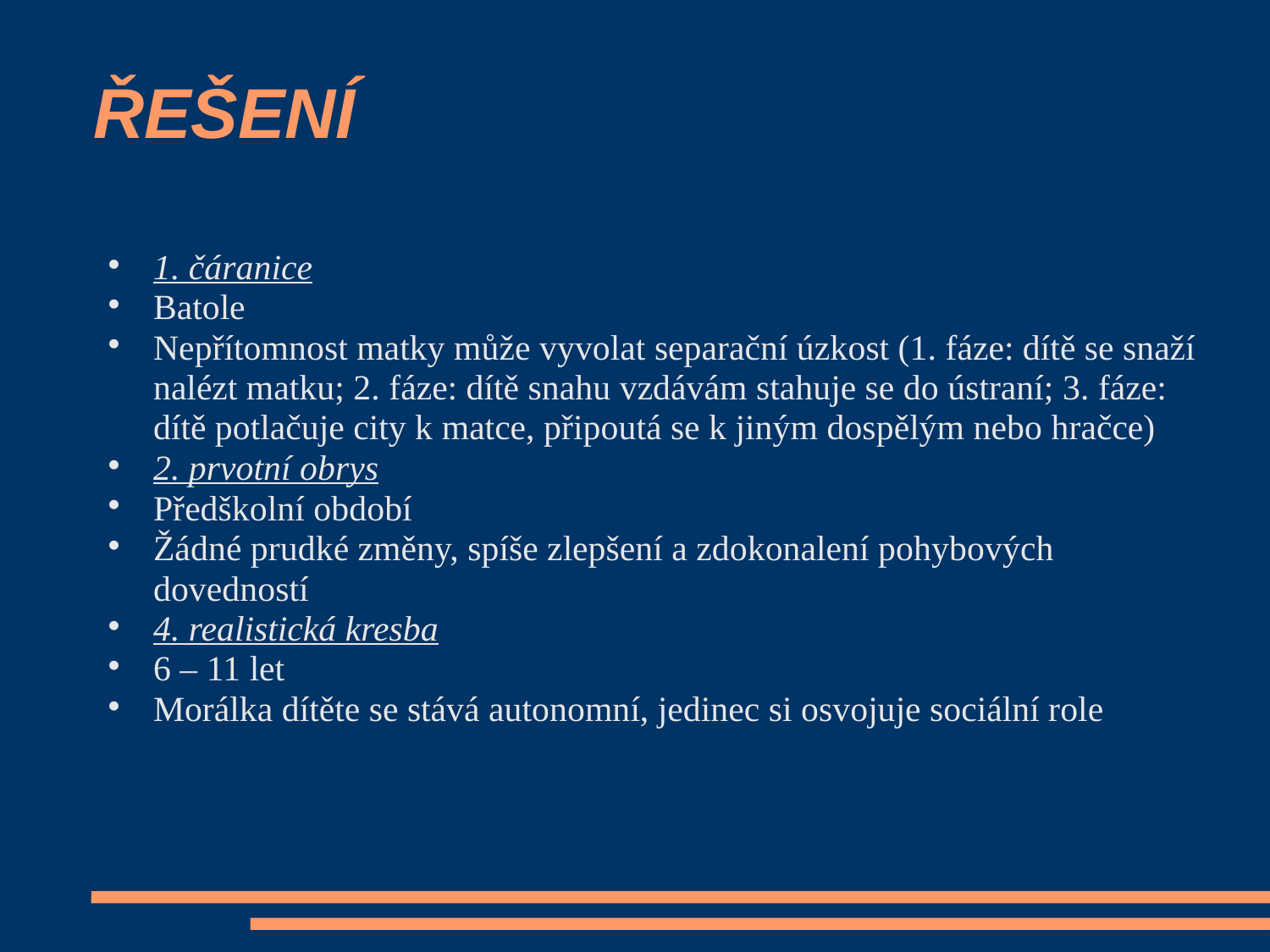

# ŘEŠENÍ
1. čáranice
Batole
Nepřítomnost matky může vyvolat separační úzkost (1. fáze: dítě se snaží nalézt matku; 2. fáze: dítě snahu vzdávám stahuje se do ústraní; 3. fáze: dítě potlačuje city k matce, připoutá se k jiným dospělým nebo hračce)
2. prvotní obrys
Předškolní období
Žádné prudké změny, spíše zlepšení a zdokonalení pohybových dovedností
4. realistická kresba
6 – 11 let
Morálka dítěte se stává autonomní, jedinec si osvojuje sociální role